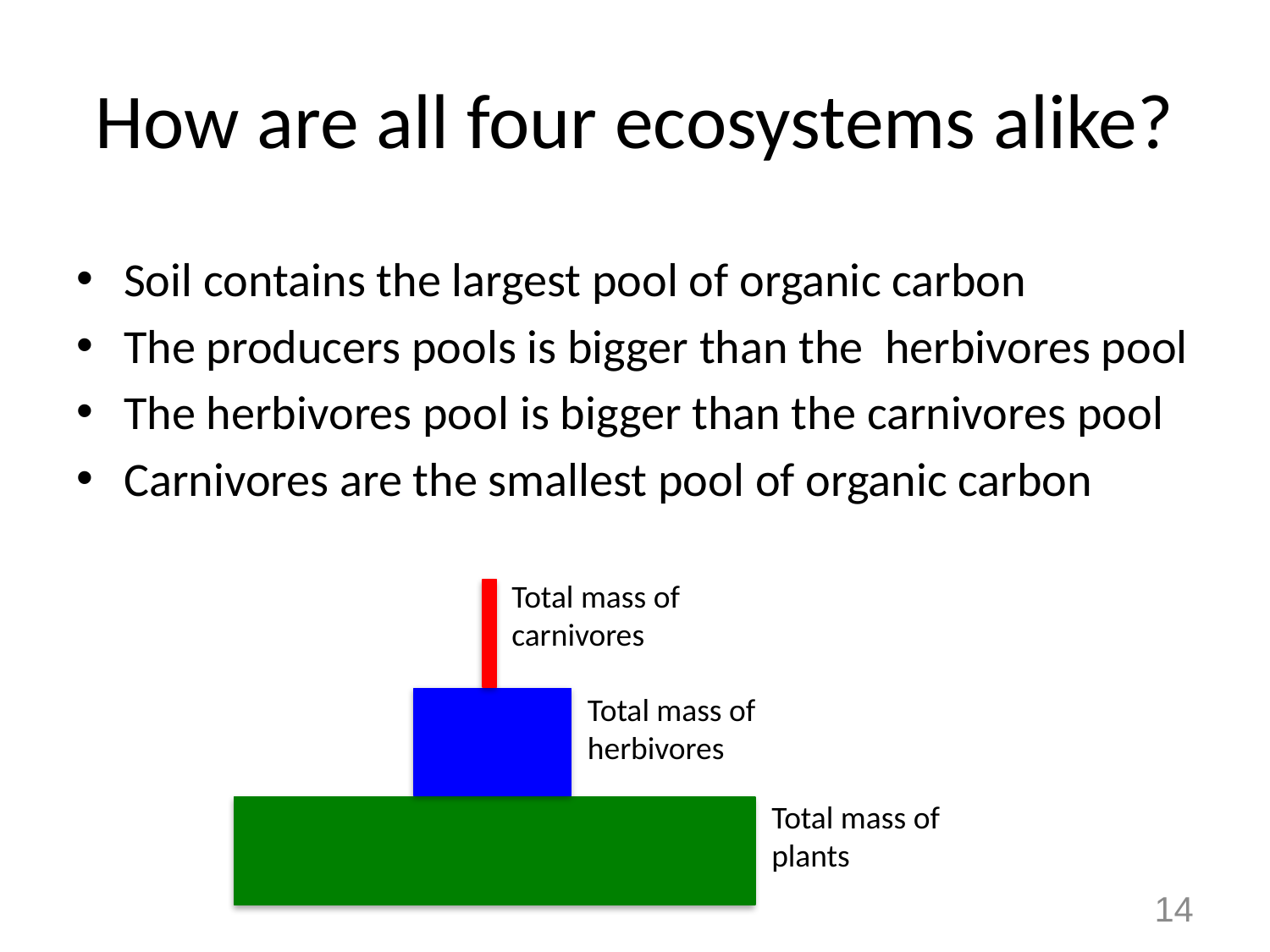

# How are all four ecosystems alike?
Soil contains the largest pool of organic carbon
The producers pools is bigger than the  herbivores pool
The herbivores pool is bigger than the carnivores pool
Carnivores are the smallest pool of organic carbon
Total mass of
carnivores

Total mass of
herbivores
Total mass of
plants
14